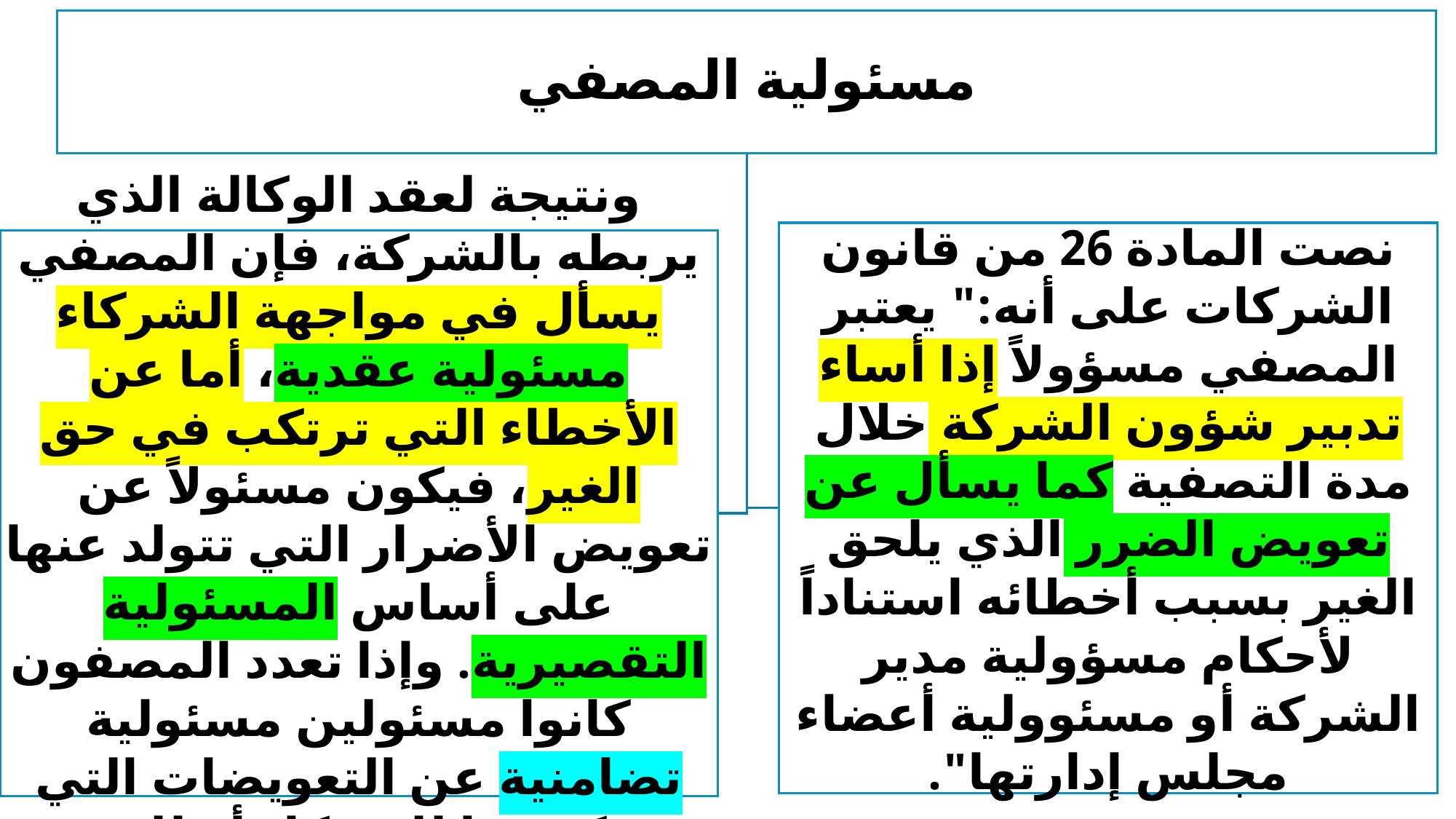

مسئولية المصفي
ونتيجة لعقد الوكالة الذي يربطه بالشركة، فإن المصفي يسأل في مواجهة الشركاء مسئولية عقدية، أما عن الأخطاء التي ترتكب في حق الغير، فيكون مسئولاً عن تعويض الأضرار التي تتولد عنها على أساس المسئولية التقصيرية. وإذا تعدد المصفون كانوا مسئولين مسئولية تضامنية عن التعويضات التي يحكم بها للشركاء أو للغير.
نصت المادة 26 من قانون الشركات على أنه:" يعتبر المصفي مسؤولاً إذا أساء تدبير شؤون الشركة خلال مدة التصفية كما يسأل عن تعويض الضرر الذي يلحق الغير بسبب أخطائه استناداً لأحكام مسؤولية مدير الشركة أو مسئوولية أعضاء مجلس إدارتها".